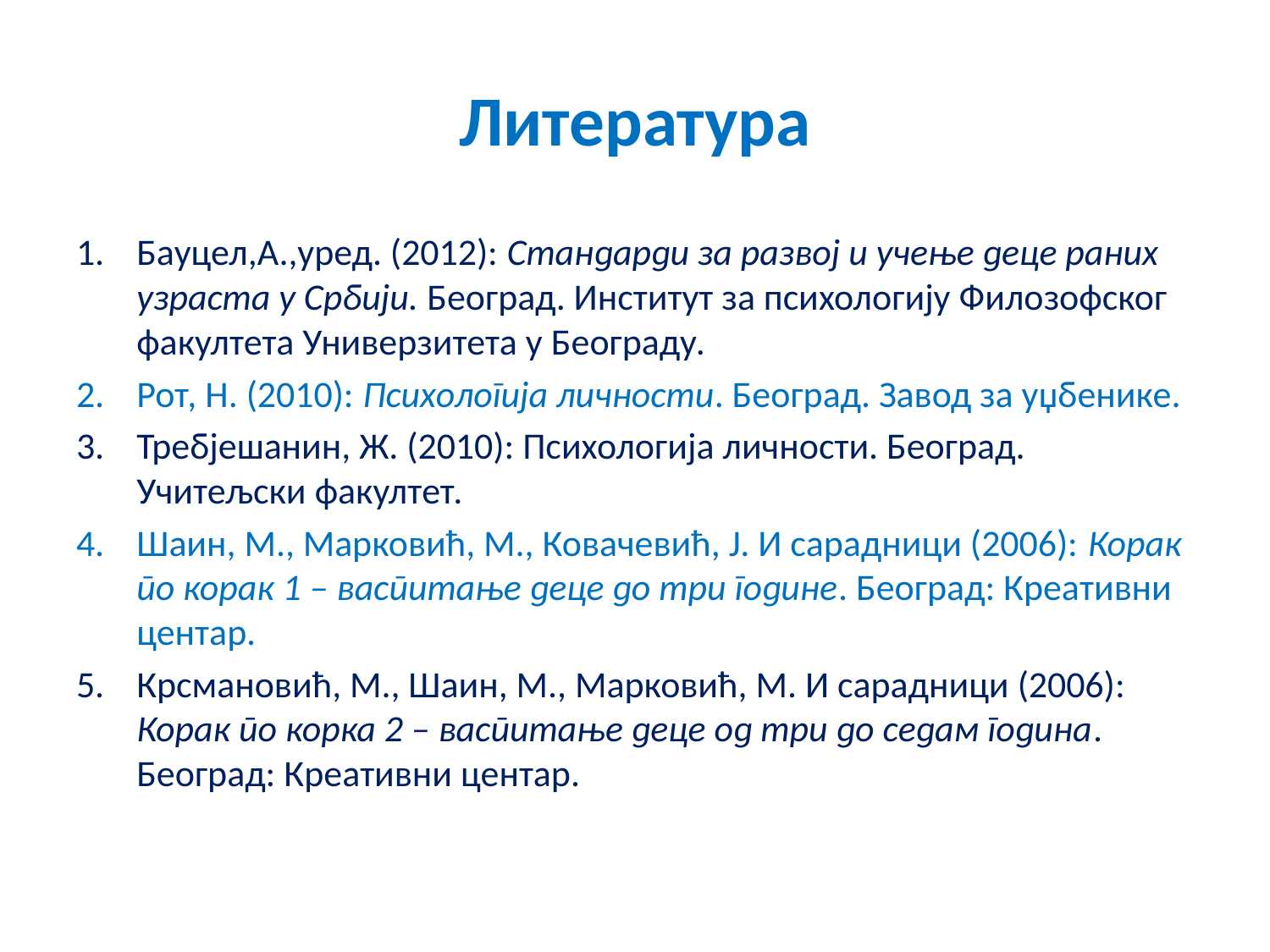

# Литература
Бауцел,А.,уред. (2012): Стандарди за развој и учење деце раних узраста у Србији. Београд. Институт за психологију Филозофског факултета Универзитета у Београду.
Рот, Н. (2010): Психологија личности. Београд. Завод за уџбенике.
Требјешанин, Ж. (2010): Психологија личности. Београд. Учитељски факултет.
Шаин, М., Марковић, М., Ковачевић, Ј. И сарадници (2006): Корак по корак 1 – васпитање деце до три године. Београд: Креативни центар.
Крсмановић, М., Шаин, М., Марковић, М. И сарадници (2006): Корак по корка 2 – васпитање деце од три до седам година. Београд: Креативни центар.